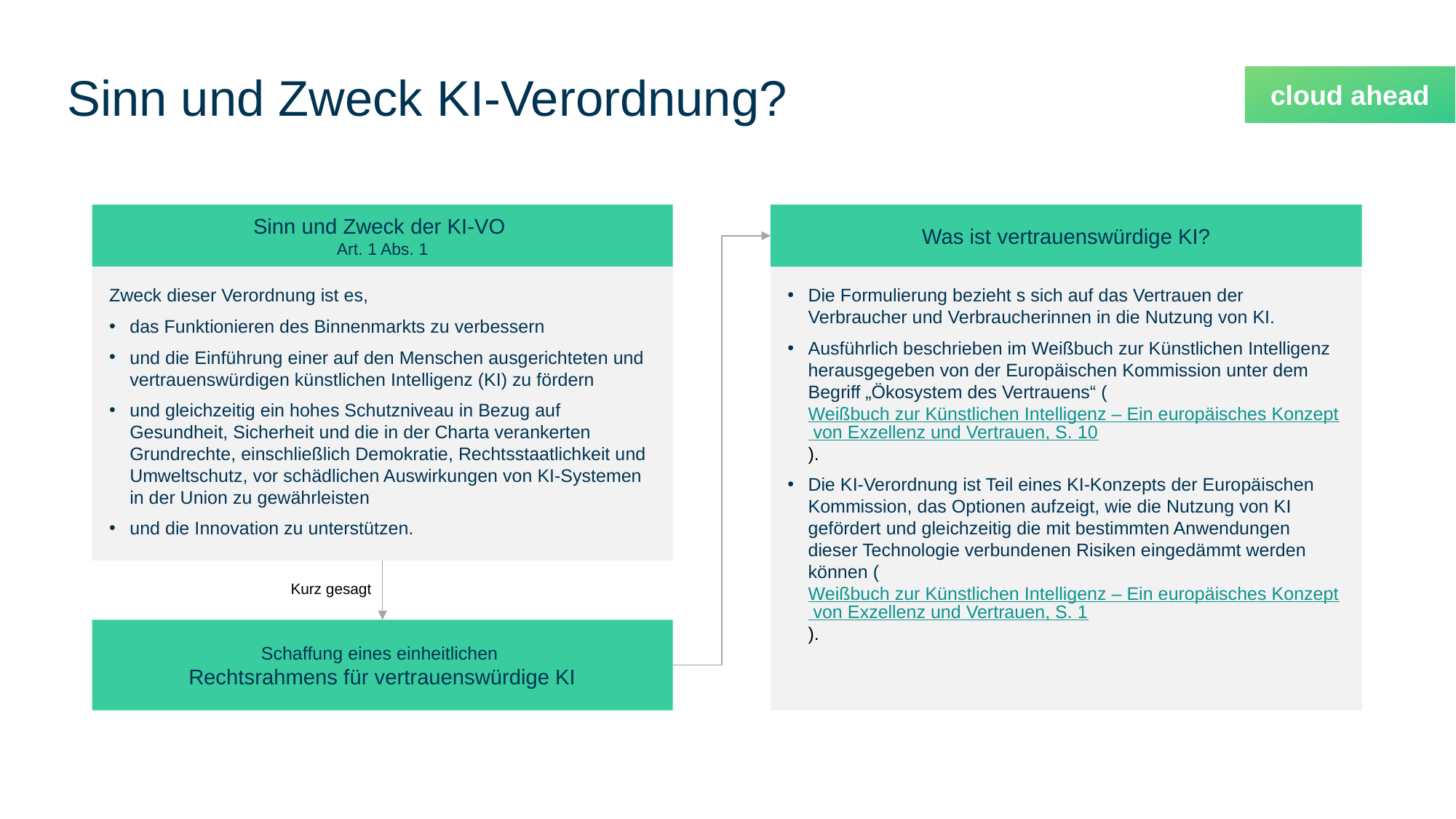

# Sinn und Zweck KI-Verordnung?
Sinn und Zweck der KI-VO
Art. 1 Abs. 1
Was ist vertrauenswürdige KI?
Zweck dieser Verordnung ist es,
das Funktionieren des Binnenmarkts zu verbessern
und die Einführung einer auf den Menschen ausgerichteten und vertrauenswürdigen künstlichen Intelligenz (KI) zu fördern
und gleichzeitig ein hohes Schutzniveau in Bezug auf Gesundheit, Sicherheit und die in der Charta verankerten Grundrechte, einschließlich Demokratie, Rechtsstaatlichkeit und Umweltschutz, vor schädlichen Auswirkungen von KI-Systemen in der Union zu gewährleisten
und die Innovation zu unterstützen.
Die Formulierung bezieht s sich auf das Vertrauen der Verbraucher und Verbraucherinnen in die Nutzung von KI.
Ausführlich beschrieben im Weißbuch zur Künstlichen Intelligenz herausgegeben von der Europäischen Kommission unter dem Begriff „Ökosystem des Vertrauens“ (Weißbuch zur Künstlichen Intelligenz – Ein europäisches Konzept von Exzellenz und Vertrauen, S. 10).
Die KI-Verordnung ist Teil eines KI-Konzepts der Europäischen Kommission, das Optionen aufzeigt, wie die Nutzung von KI gefördert und gleichzeitig die mit bestimmten Anwendungen dieser Technologie verbundenen Risiken eingedämmt werden können (Weißbuch zur Künstlichen Intelligenz – Ein europäisches Konzept von Exzellenz und Vertrauen, S. 1).
Kurz gesagt
Schaffung eines einheitlichen
Rechtsrahmens für vertrauenswürdige KI